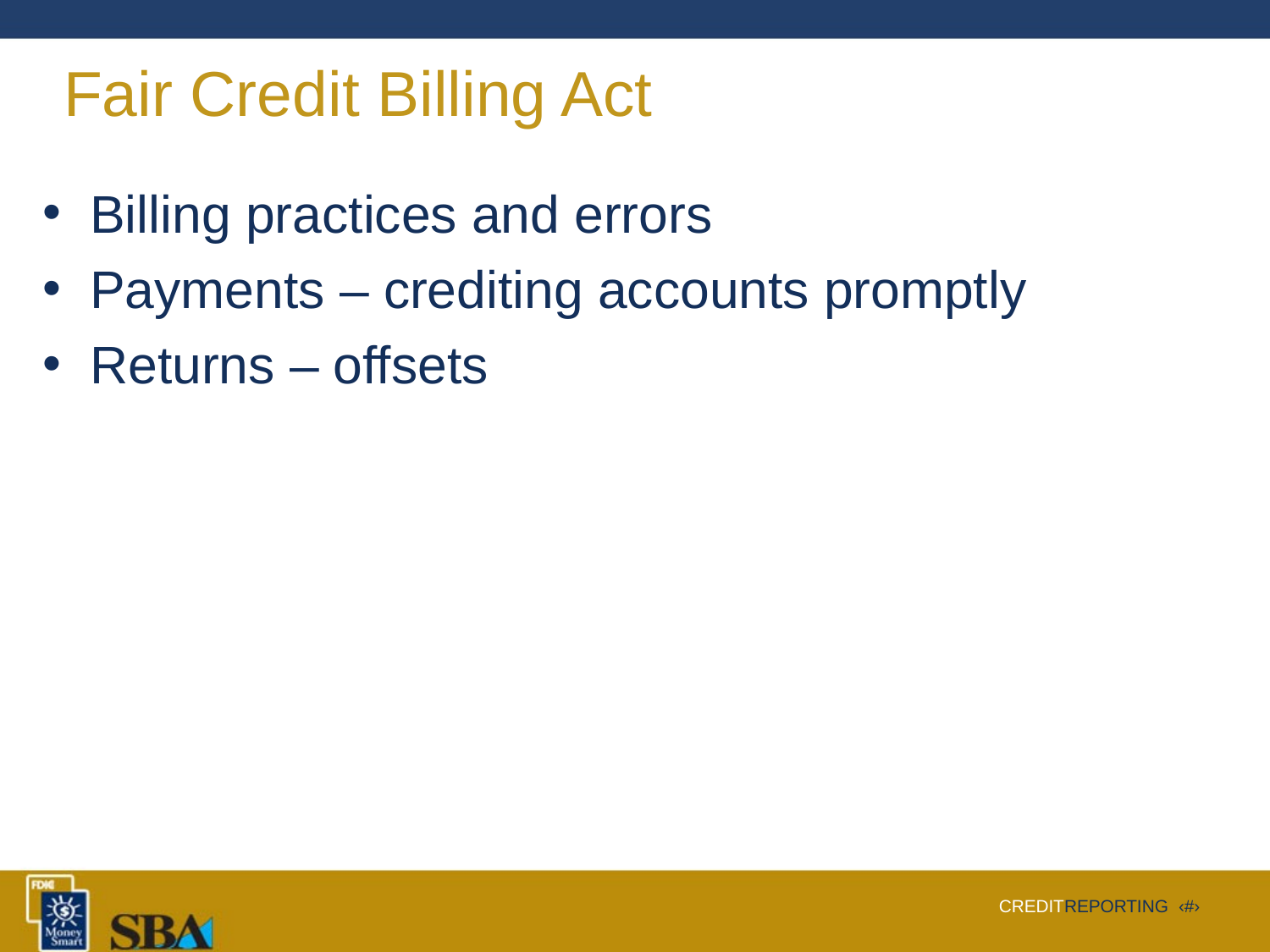

# Fair Credit Billing Act
Billing practices and errors
Payments – crediting accounts promptly
Returns – offsets